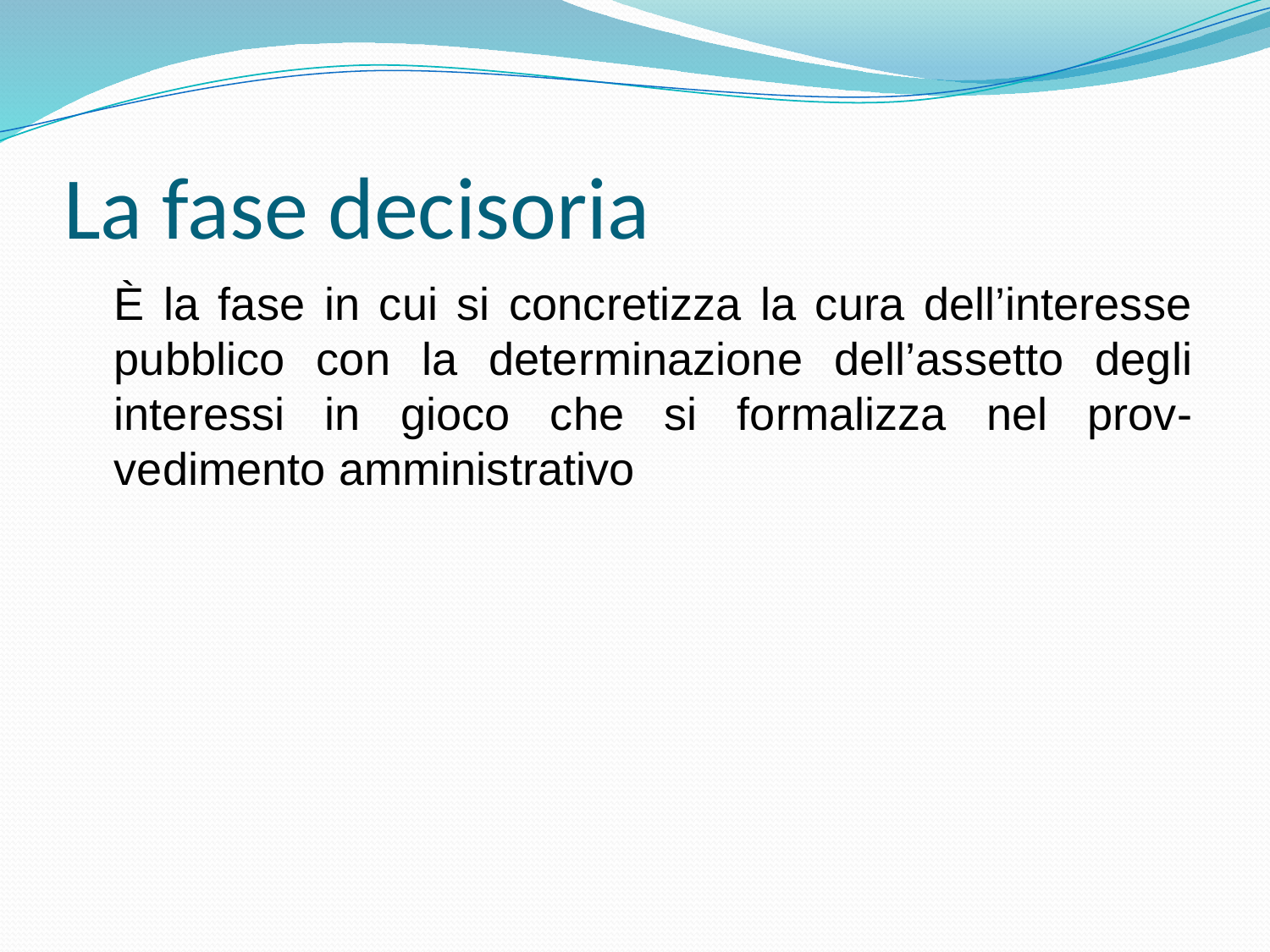

# La fase decisoria
È la fase in cui si concretizza la cura dell’interesse pubblico con la determinazione dell’assetto degli interessi in gioco che si formalizza nel prov-vedimento amministrativo